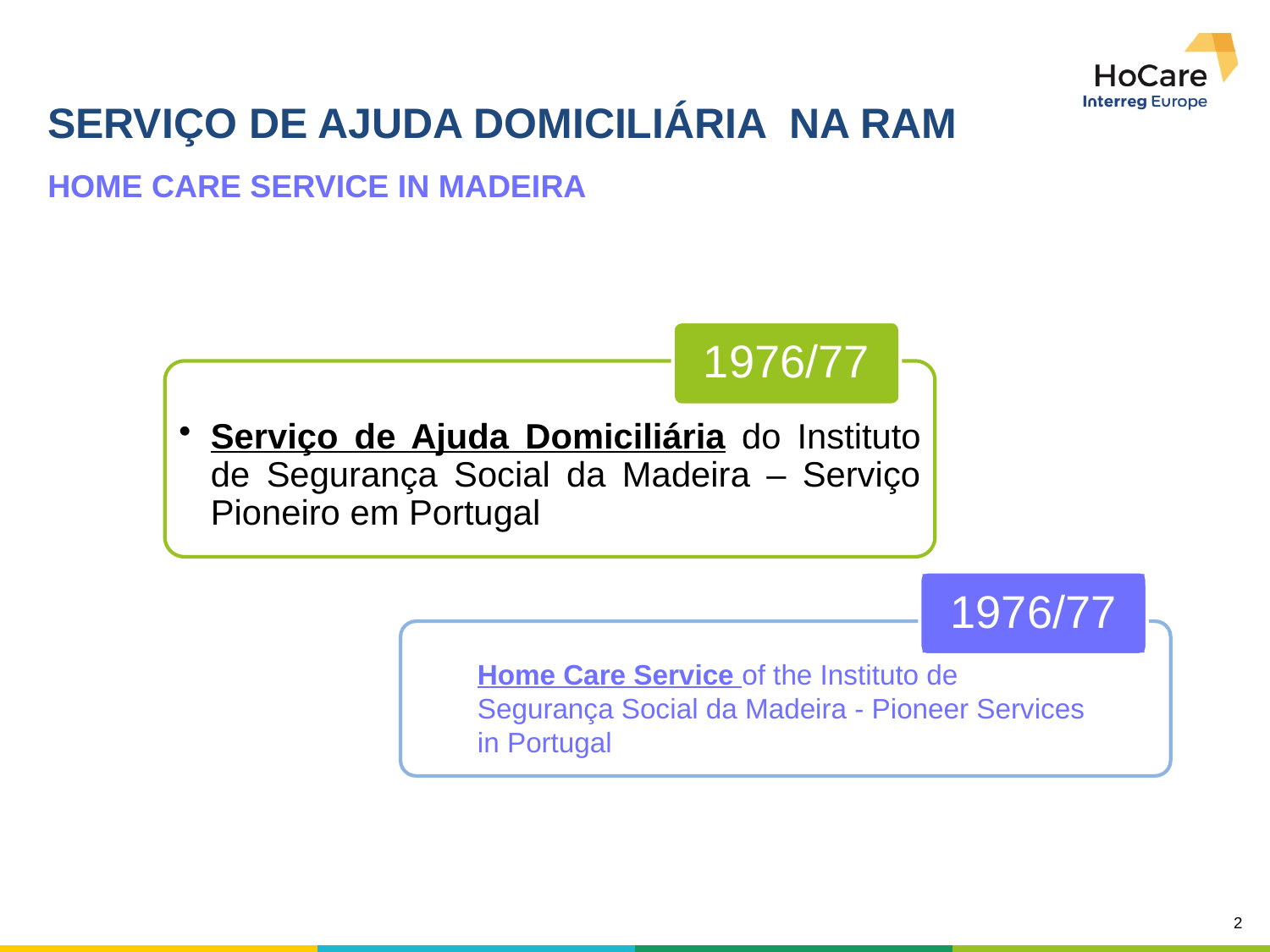

SERVIÇO DE AJUDA DOMICILIÁRIA  NA RAM
HOME CARE SERVICE IN MADEIRA

1976/77

Serviço de Ajuda Domiciliária do Instituto de Segurança Social da Madeira – Serviço Pioneiro em Portugal

1976/77

Home Care Service of the Instituto de Segurança Social da Madeira - Pioneer Services in Portugal